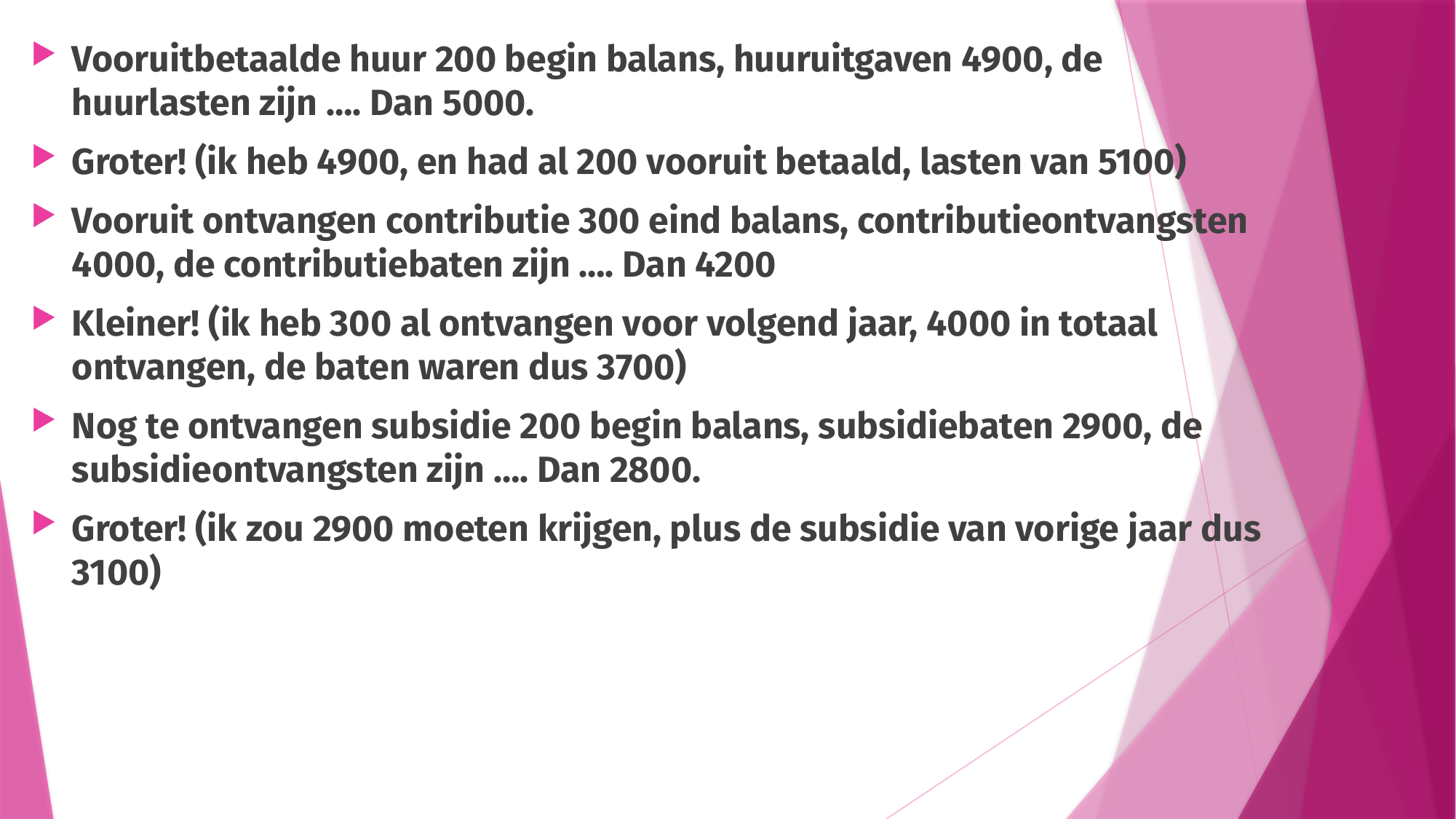

Vooruitbetaalde huur 200 begin balans, huuruitgaven 4900, de huurlasten zijn …. Dan 5000.
Groter! (ik heb 4900, en had al 200 vooruit betaald, lasten van 5100)
Vooruit ontvangen contributie 300 eind balans, contributieontvangsten 4000, de contributiebaten zijn …. Dan 4200
Kleiner! (ik heb 300 al ontvangen voor volgend jaar, 4000 in totaal ontvangen, de baten waren dus 3700)
Nog te ontvangen subsidie 200 begin balans, subsidiebaten 2900, de subsidieontvangsten zijn …. Dan 2800.
Groter! (ik zou 2900 moeten krijgen, plus de subsidie van vorige jaar dus 3100)